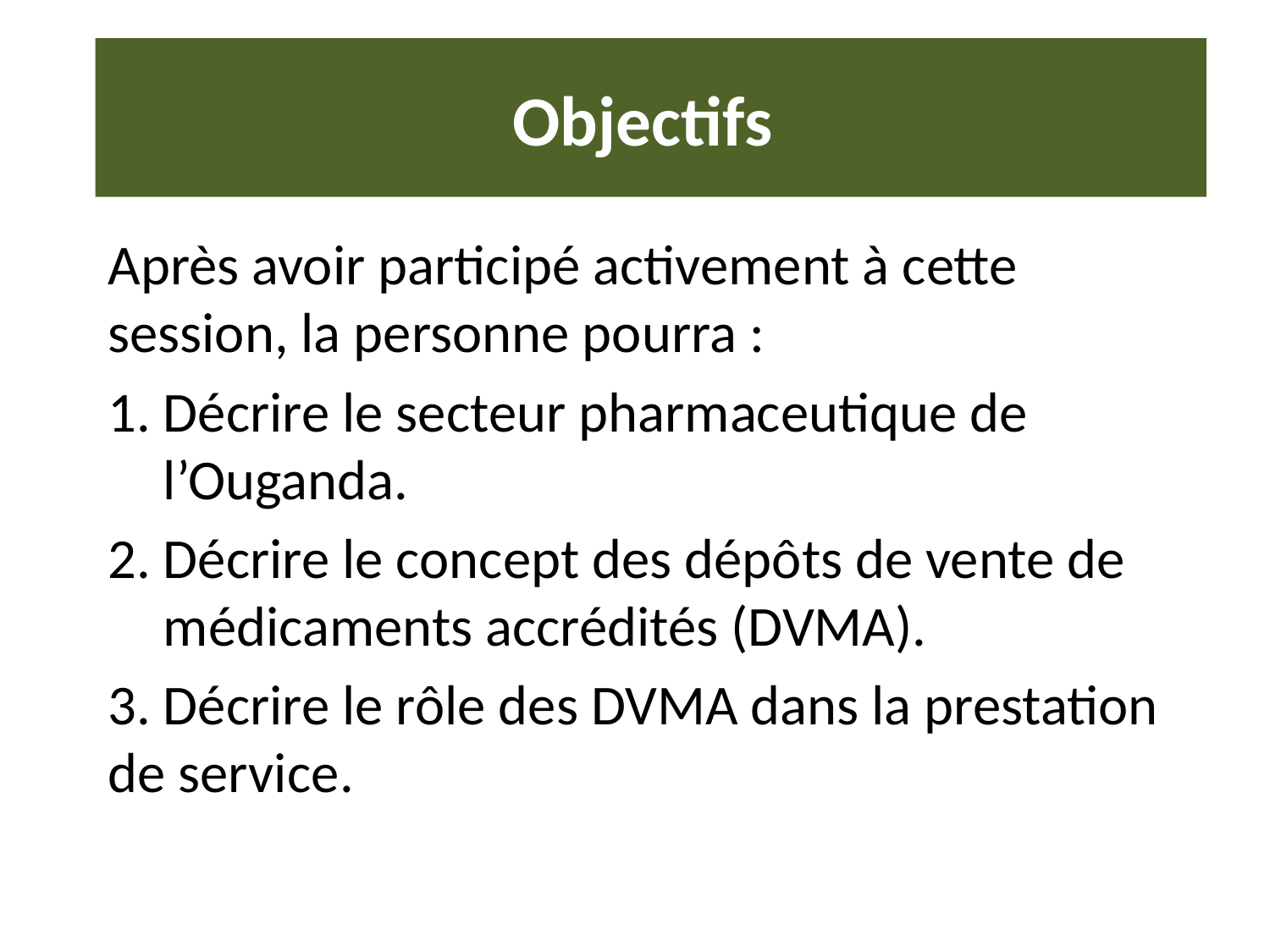

# Objectifs
Après avoir participé activement à cette session, la personne pourra :
1. Décrire le secteur pharmaceutique de l’Ouganda.
2. Décrire le concept des dépôts de vente de médicaments accrédités (DVMA).
3. Décrire le rôle des DVMA dans la prestation de service.